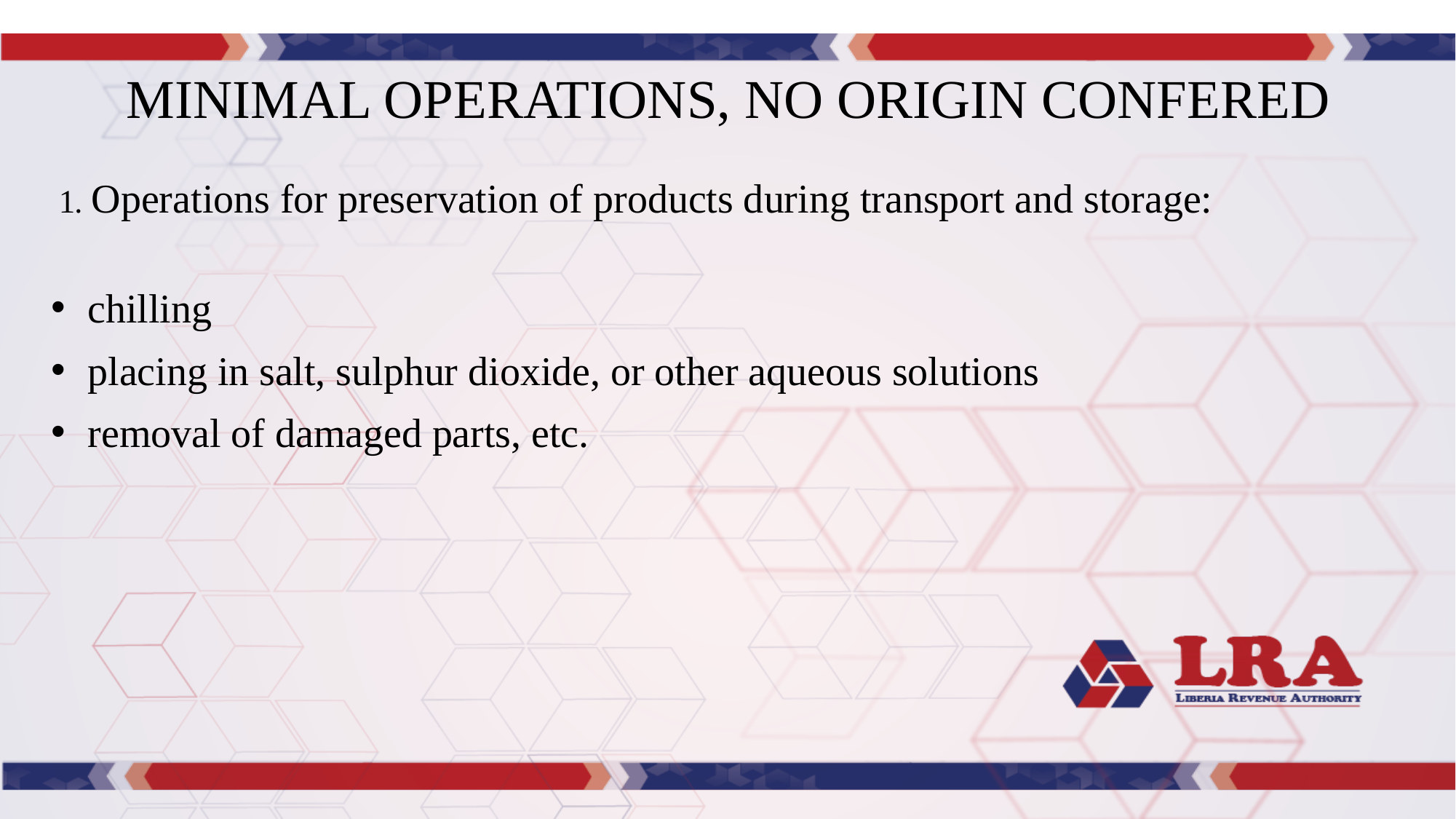

# MINIMAL OPERATIONS, NO ORIGIN CONFERED
 1. Operations for preservation of products during transport and storage:

 chilling
 placing in salt, sulphur dioxide, or other aqueous solutions
 removal of damaged parts, etc.